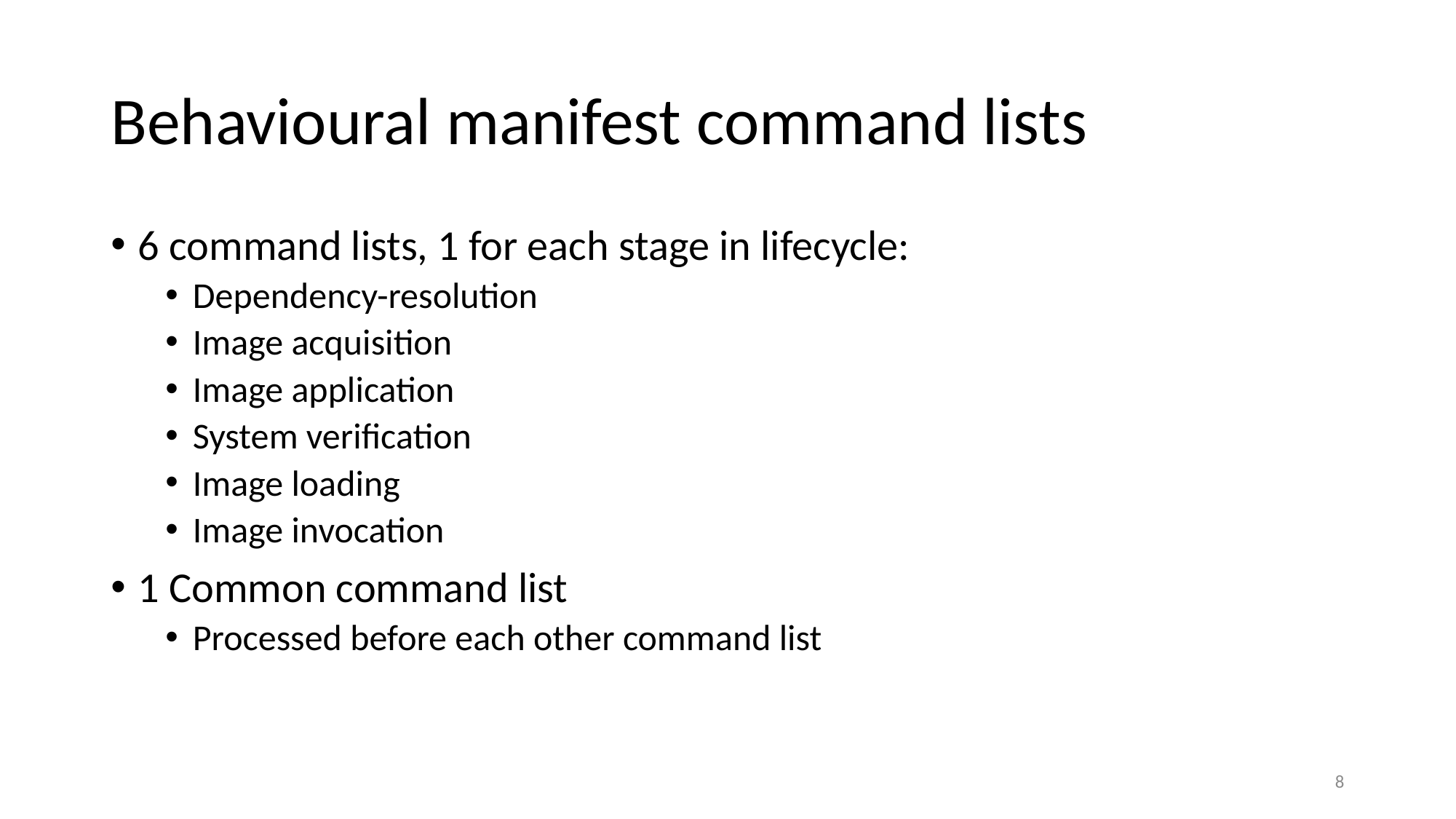

# Behavioural manifest command lists
6 command lists, 1 for each stage in lifecycle:
Dependency-resolution
Image acquisition
Image application
System verification
Image loading
Image invocation
1 Common command list
Processed before each other command list
8